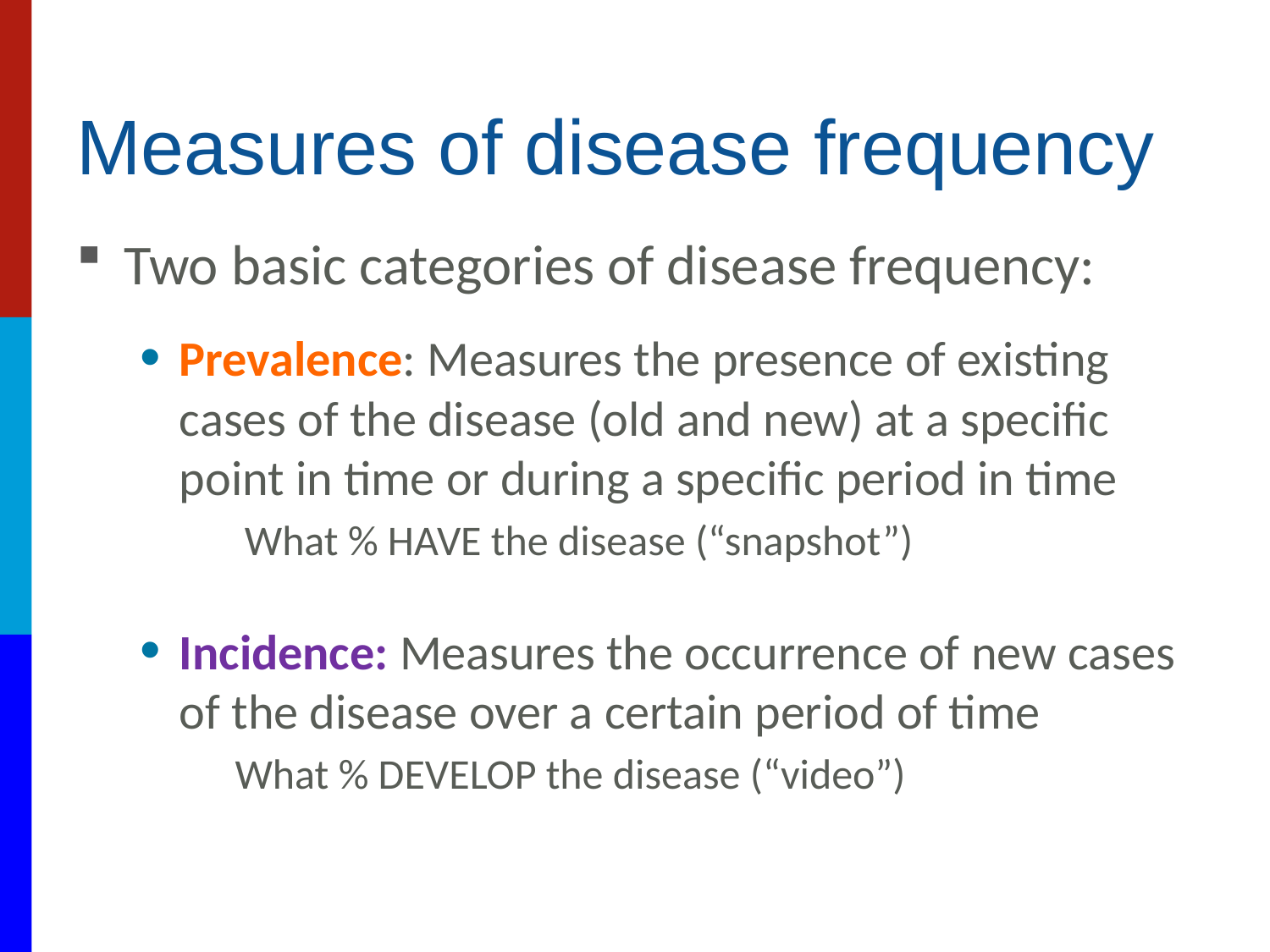

# Measures of disease frequency
Two basic categories of disease frequency:
Prevalence: Measures the presence of existing cases of the disease (old and new) at a specific point in time or during a specific period in time
 What % HAVE the disease (“snapshot”)

Incidence: Measures the occurrence of new cases of the disease over a certain period of time
What % DEVELOP the disease (“video”)